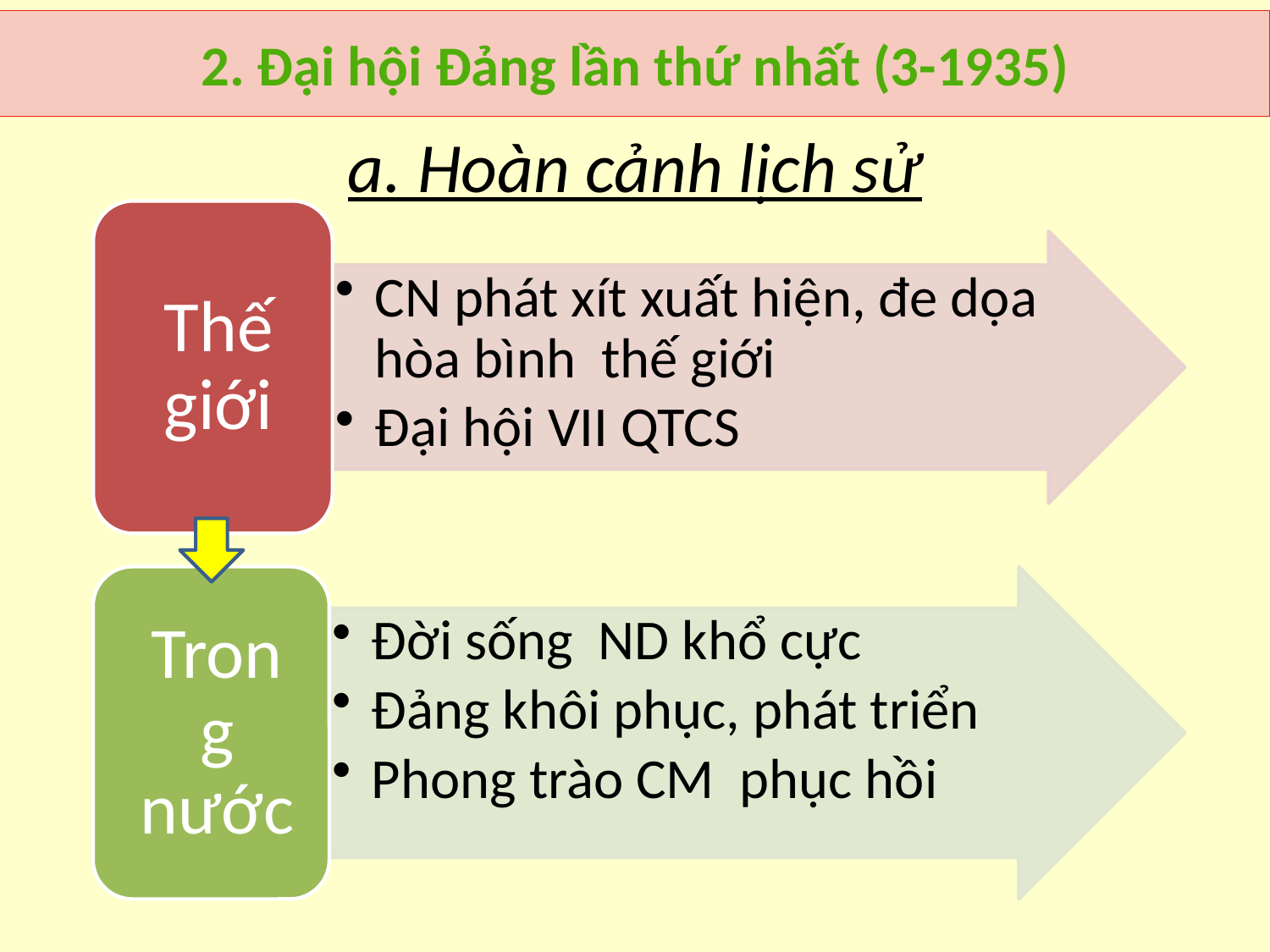

2. Đại hội Đảng lần thứ nhất (3-1935)
# a. Hoàn cảnh lịch sử
CN phát xít xuất hiện, đe dọa hòa bình  thế giới
Đại hội VII QTCS
Thế giới
Đời sống  ND khổ cực
Đảng khôi phục, phát triển
Phong trào CM  phục hồi
Trong nước